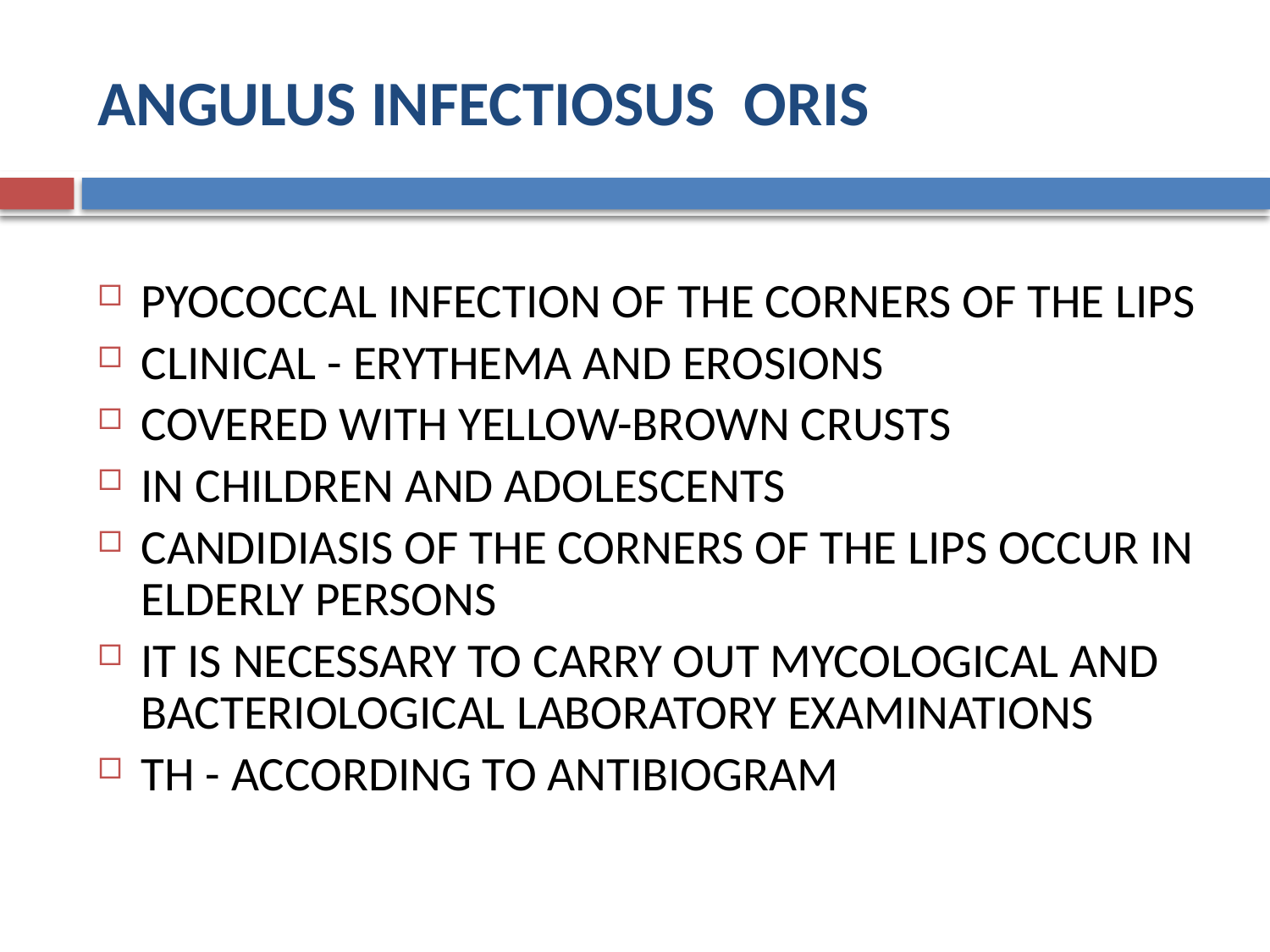

# ANGULUS INFECTIOSUS  ORIS

PYOCOCCAL INFECTION OF THE CORNERS OF THE LIPS
CLINICAL - ERYTHEMA AND EROSIONS
COVERED WITH YELLOW-BROWN CRUSTS
IN CHILDREN AND ADOLESCENTS
CANDIDIASIS OF THE CORNERS OF THE LIPS OCCUR IN ELDERLY PERSONS
IT IS NECESSARY TO CARRY OUT MYCOLOGICAL AND BACTERIOLOGICAL LABORATORY EXAMINATIONS
TH - ACCORDING TO ANTIBIOGRAM